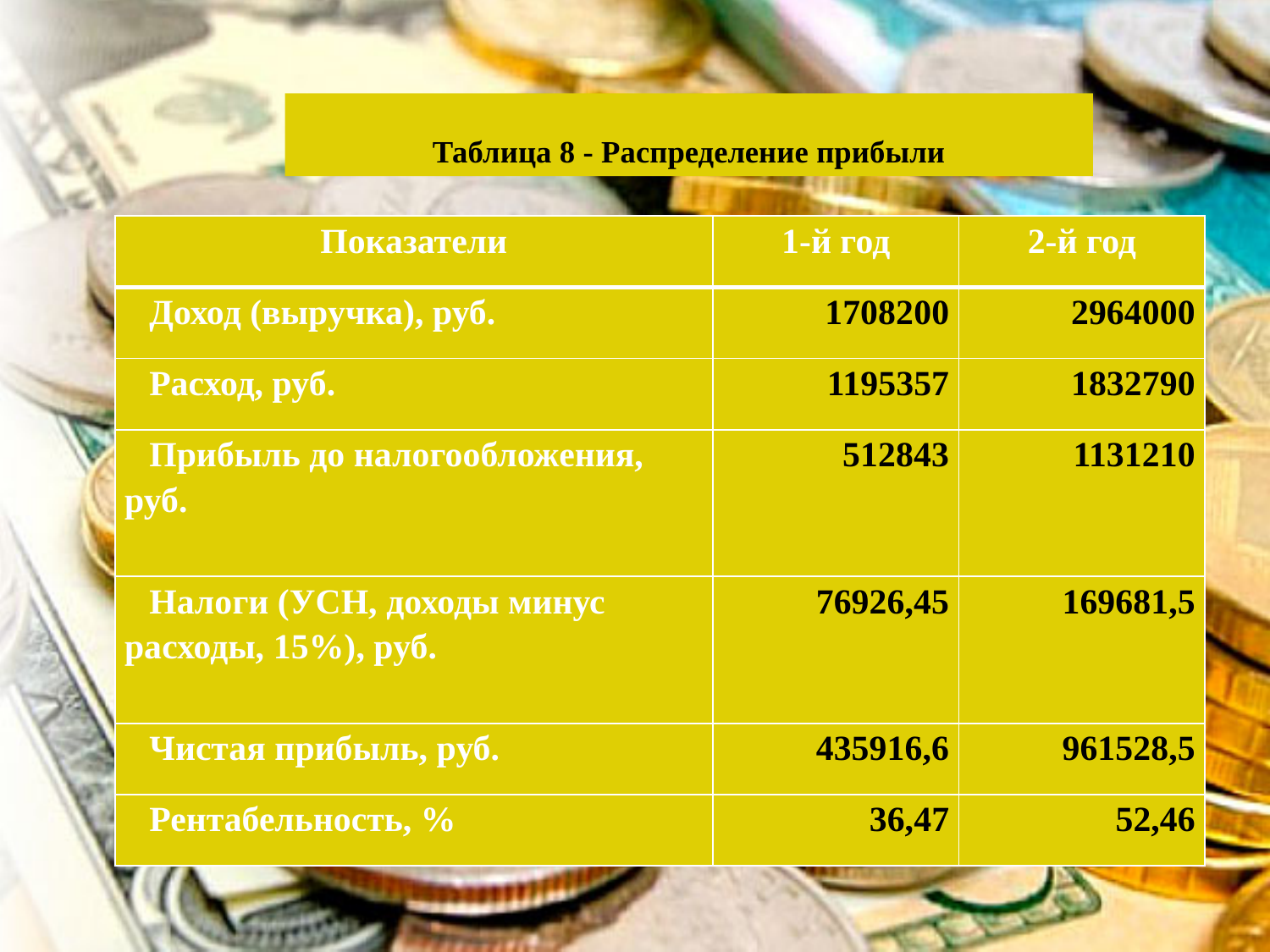

Таблица 8 - Распределение прибыли

| Показатели | 1-й год | 2-й год |
| --- | --- | --- |
| Доход (выручка), руб. | 1708200 | 2964000 |
| Расход, руб. | 1195357 | 1832790 |
| Прибыль до налогообложения, руб. | 512843 | 1131210 |
| Налоги (УСН, доходы минус расходы, 15%), руб. | 76926,45 | 169681,5 |
| Чистая прибыль, руб. | 435916,6 | 961528,5 |
| Рентабельность, % | 36,47 | 52,46 |